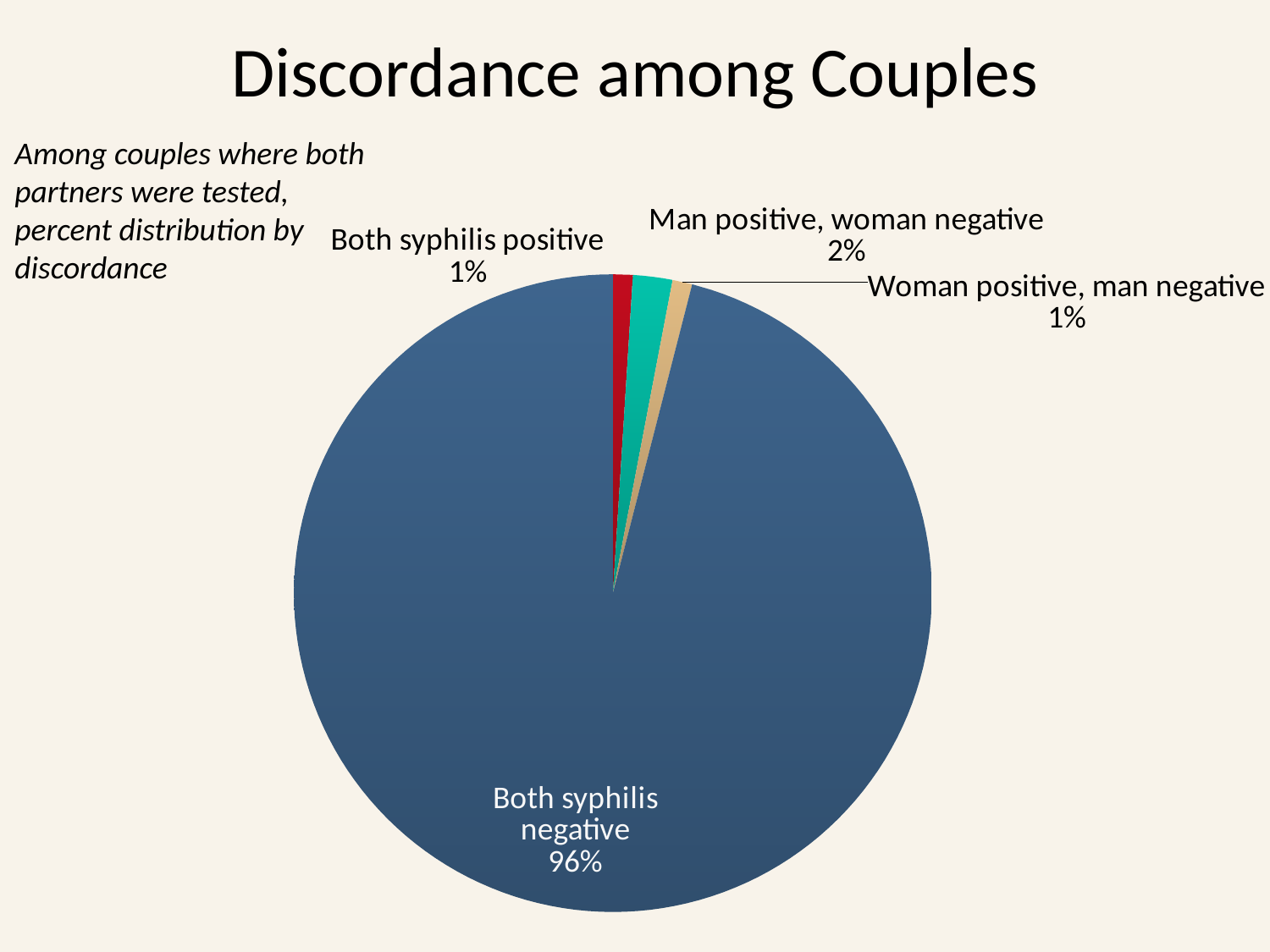

# Discordance among Couples
Among couples where both partners were tested, percent distribution by discordance

### Chart

| Category | Sales |
|---|---|
| Both syphilis positive | 1.0 |
| Man positive, woman negative | 2.0 |
| Woman positive, man negative | 1.0 |
| Both syphilis negative | 96.0 |